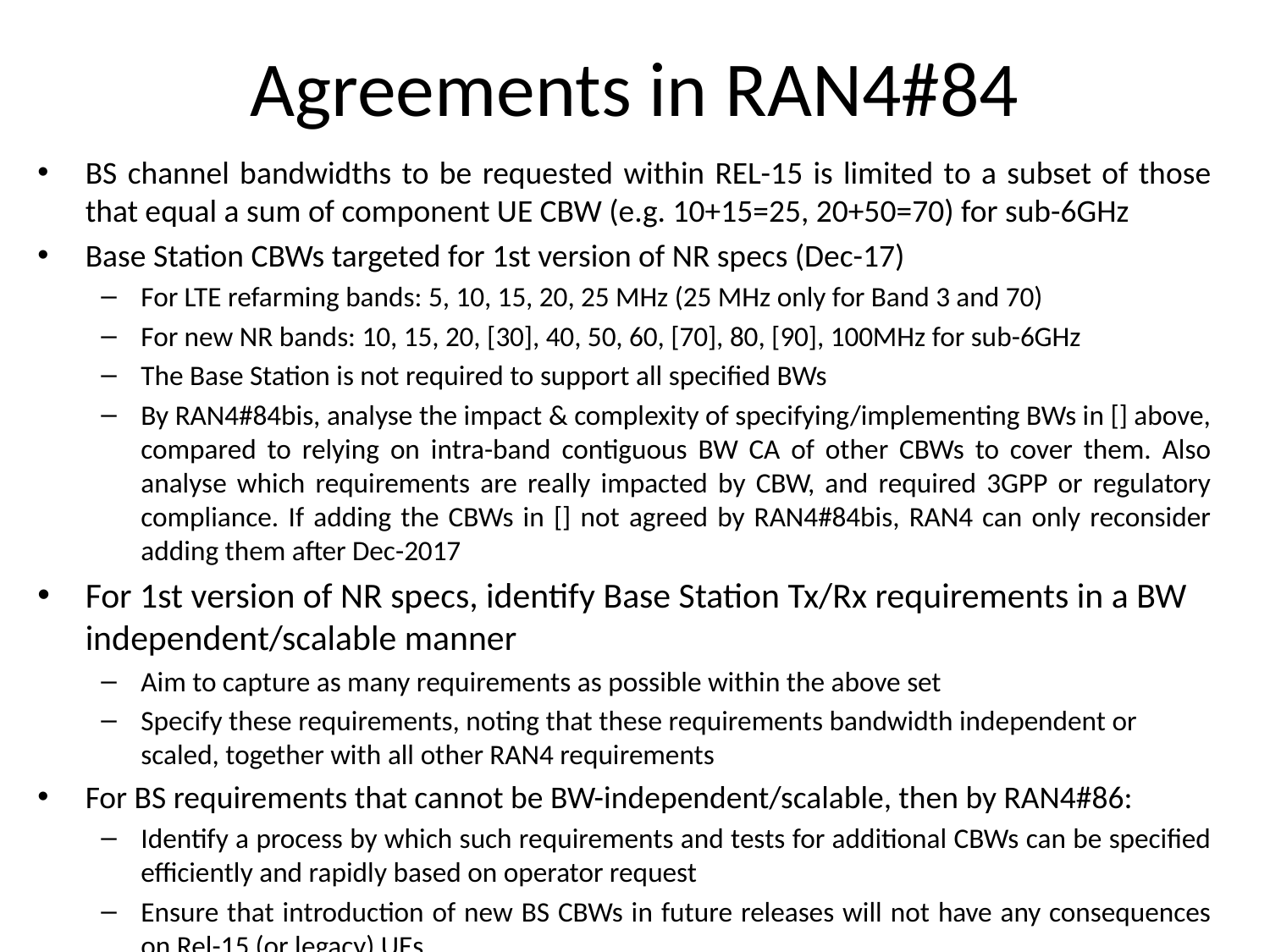

# Agreements in RAN4#84
BS channel bandwidths to be requested within REL-15 is limited to a subset of those that equal a sum of component UE CBW (e.g. 10+15=25, 20+50=70) for sub-6GHz
Base Station CBWs targeted for 1st version of NR specs (Dec-17)
For LTE refarming bands: 5, 10, 15, 20, 25 MHz (25 MHz only for Band 3 and 70)
For new NR bands: 10, 15, 20, [30], 40, 50, 60, [70], 80, [90], 100MHz for sub-6GHz
The Base Station is not required to support all specified BWs
By RAN4#84bis, analyse the impact & complexity of specifying/implementing BWs in [] above, compared to relying on intra-band contiguous BW CA of other CBWs to cover them. Also analyse which requirements are really impacted by CBW, and required 3GPP or regulatory compliance. If adding the CBWs in [] not agreed by RAN4#84bis, RAN4 can only reconsider adding them after Dec-2017
For 1st version of NR specs, identify Base Station Tx/Rx requirements in a BW independent/scalable manner
Aim to capture as many requirements as possible within the above set
Specify these requirements, noting that these requirements bandwidth independent or scaled, together with all other RAN4 requirements
For BS requirements that cannot be BW-independent/scalable, then by RAN4#86:
Identify a process by which such requirements and tests for additional CBWs can be specified efficiently and rapidly based on operator request
Ensure that introduction of new BS CBWs in future releases will not have any consequences on Rel-15 (or legacy) UEs